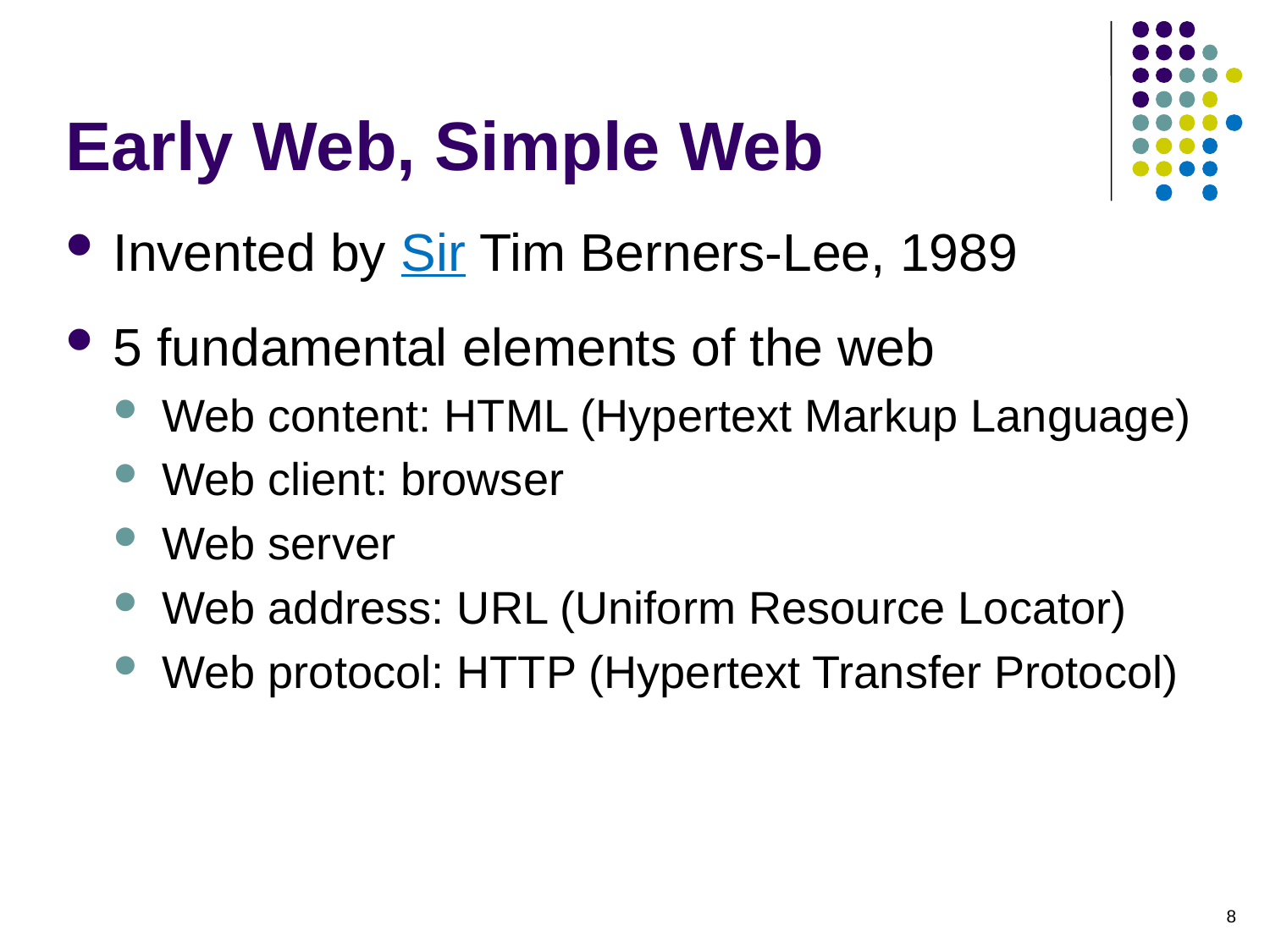

# Early Web, Simple Web
Invented by Sir Tim Berners-Lee, 1989
5 fundamental elements of the web
Web content: HTML (Hypertext Markup Language)
Web client: browser
Web server
Web address: URL (Uniform Resource Locator)
Web protocol: HTTP (Hypertext Transfer Protocol)
8